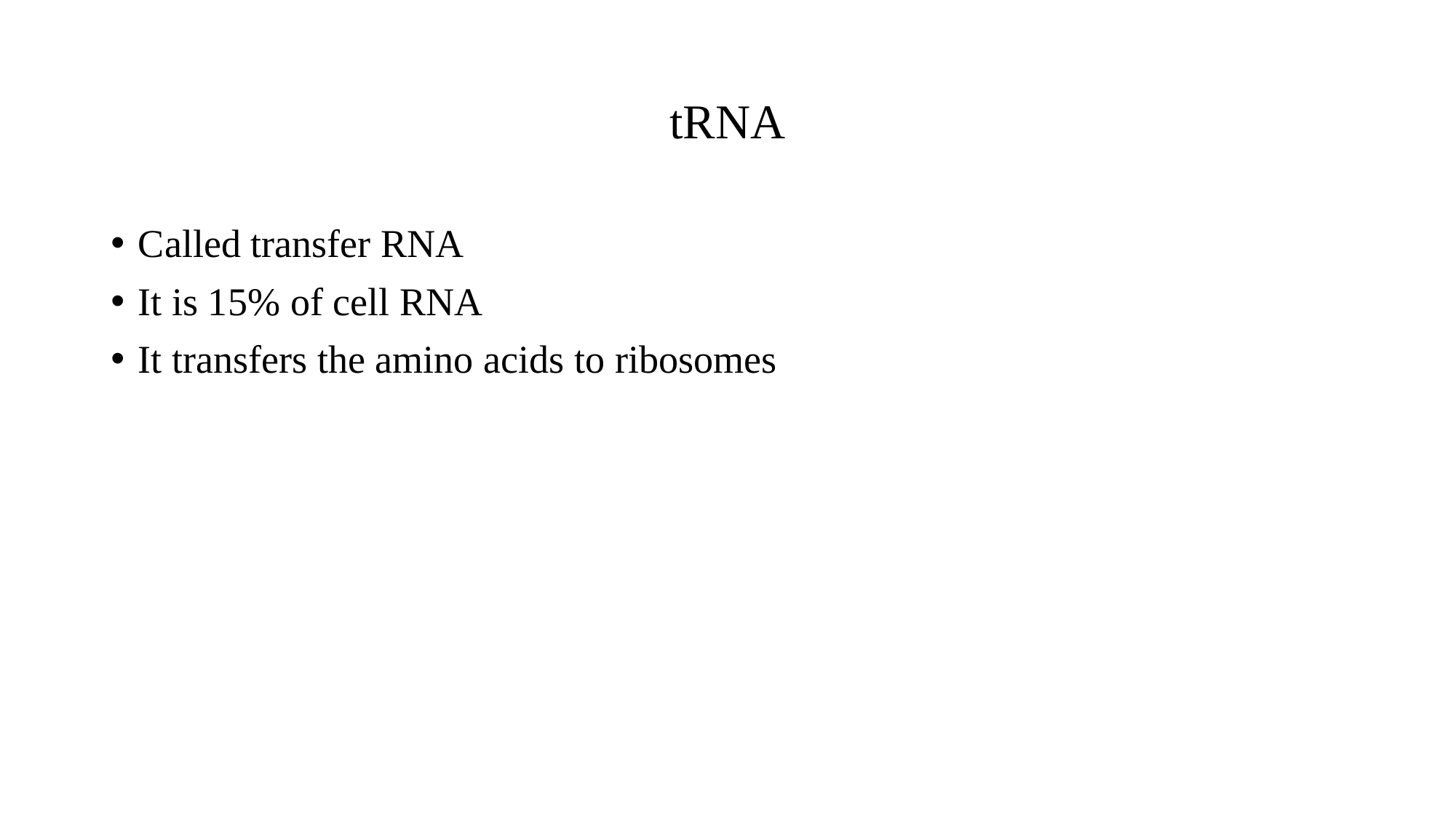

# tRNA
Called transfer RNA
It is 15% of cell RNA
It transfers the amino acids to ribosomes